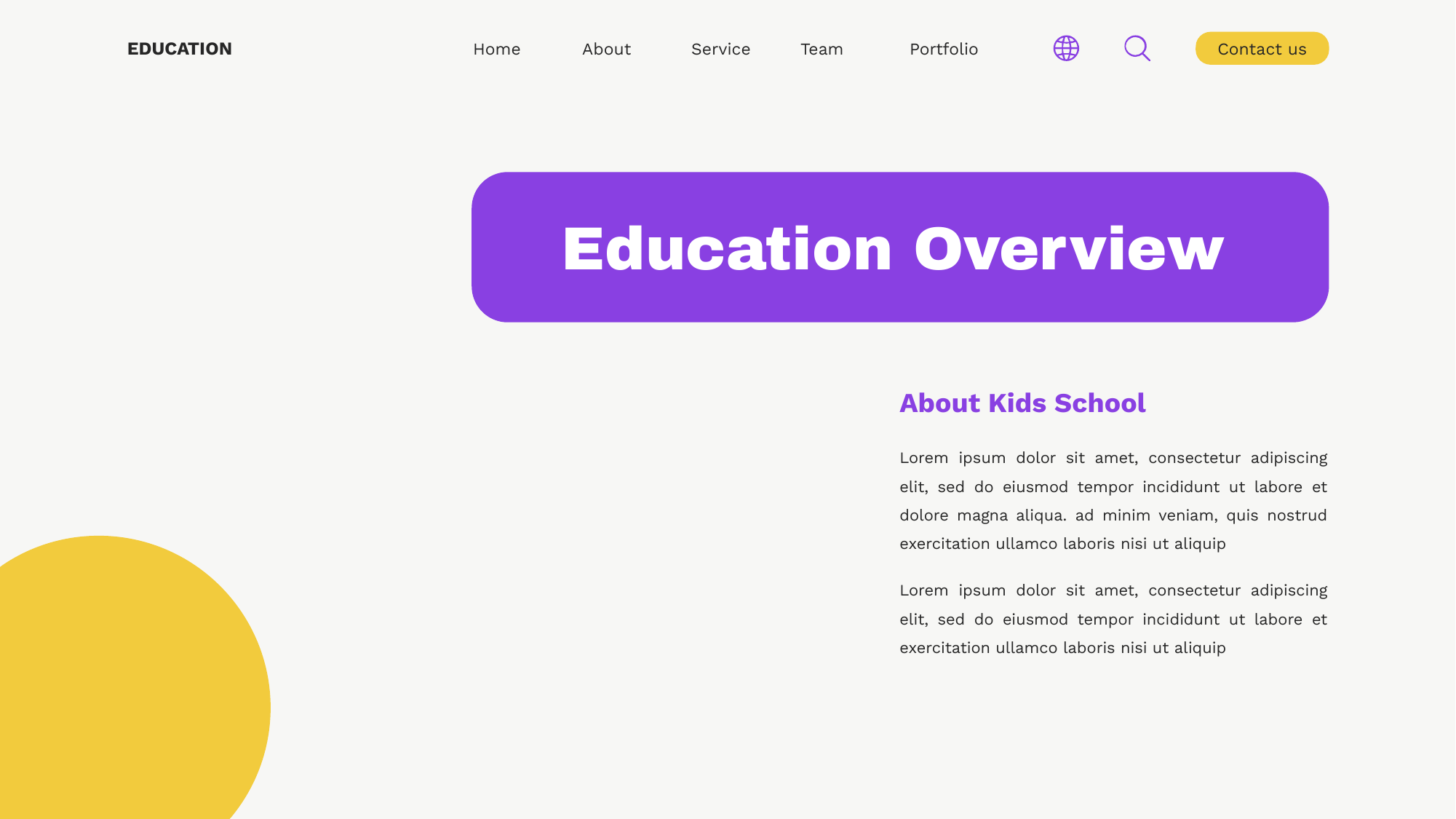

EDUCATION
Contact us
Home	About	Service	Team	Portfolio

Education Overview
About Kids School
Lorem ipsum dolor sit amet, consectetur adipiscing elit, sed do eiusmod tempor incididunt ut labore et dolore magna aliqua. ad minim veniam, quis nostrud exercitation ullamco laboris nisi ut aliquip

Lorem ipsum dolor sit amet, consectetur adipiscing elit, sed do eiusmod tempor incididunt ut labore et exercitation ullamco laboris nisi ut aliquip